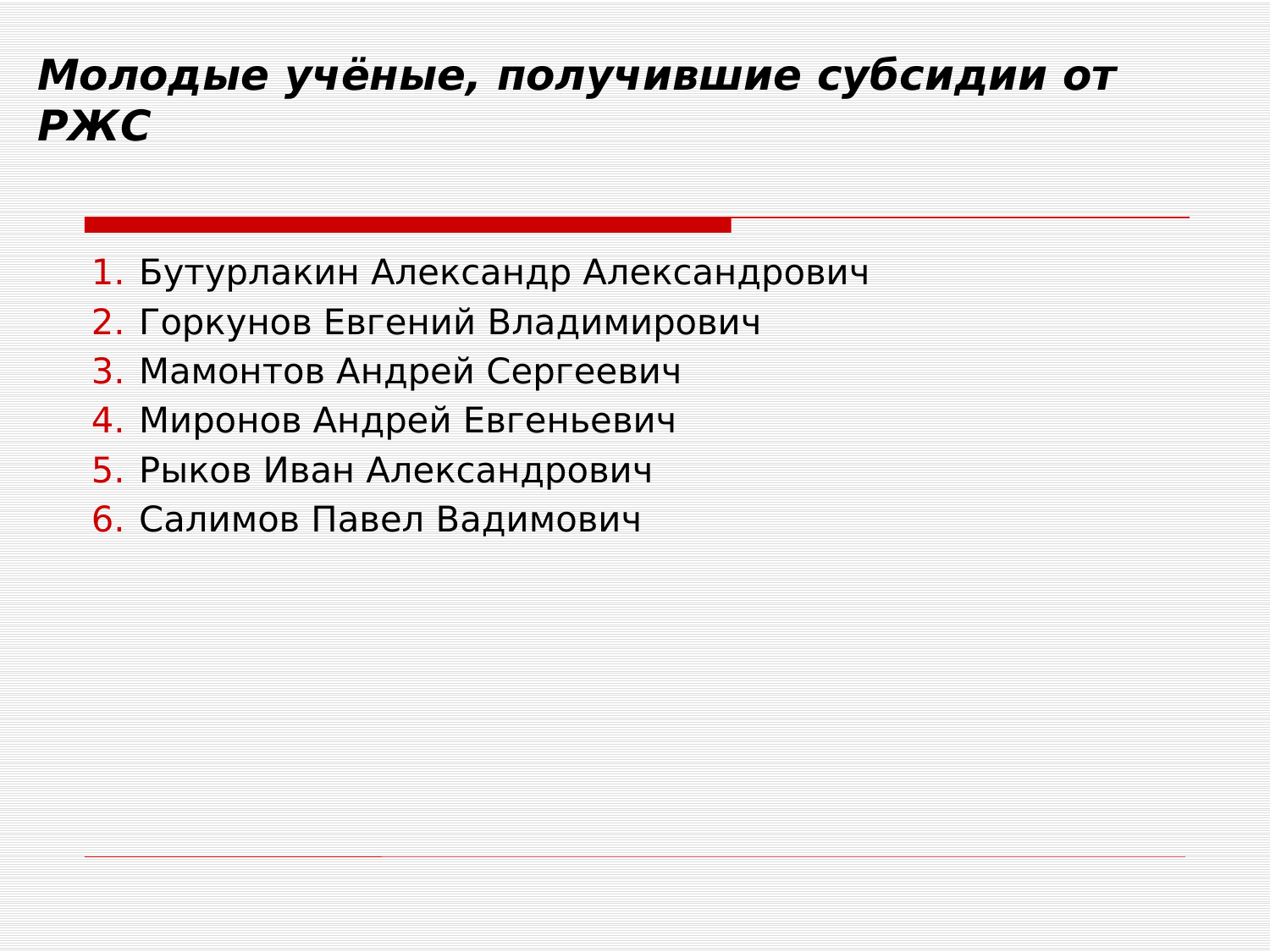

# Молодые учёные, получившие субсидии от РЖС
Бутурлакин Александр Александрович
Горкунов Евгений Владимирович
Мамонтов Андрей Сергеевич
Миронов Андрей Евгеньевич
Рыков Иван Александрович
Салимов Павел Вадимович